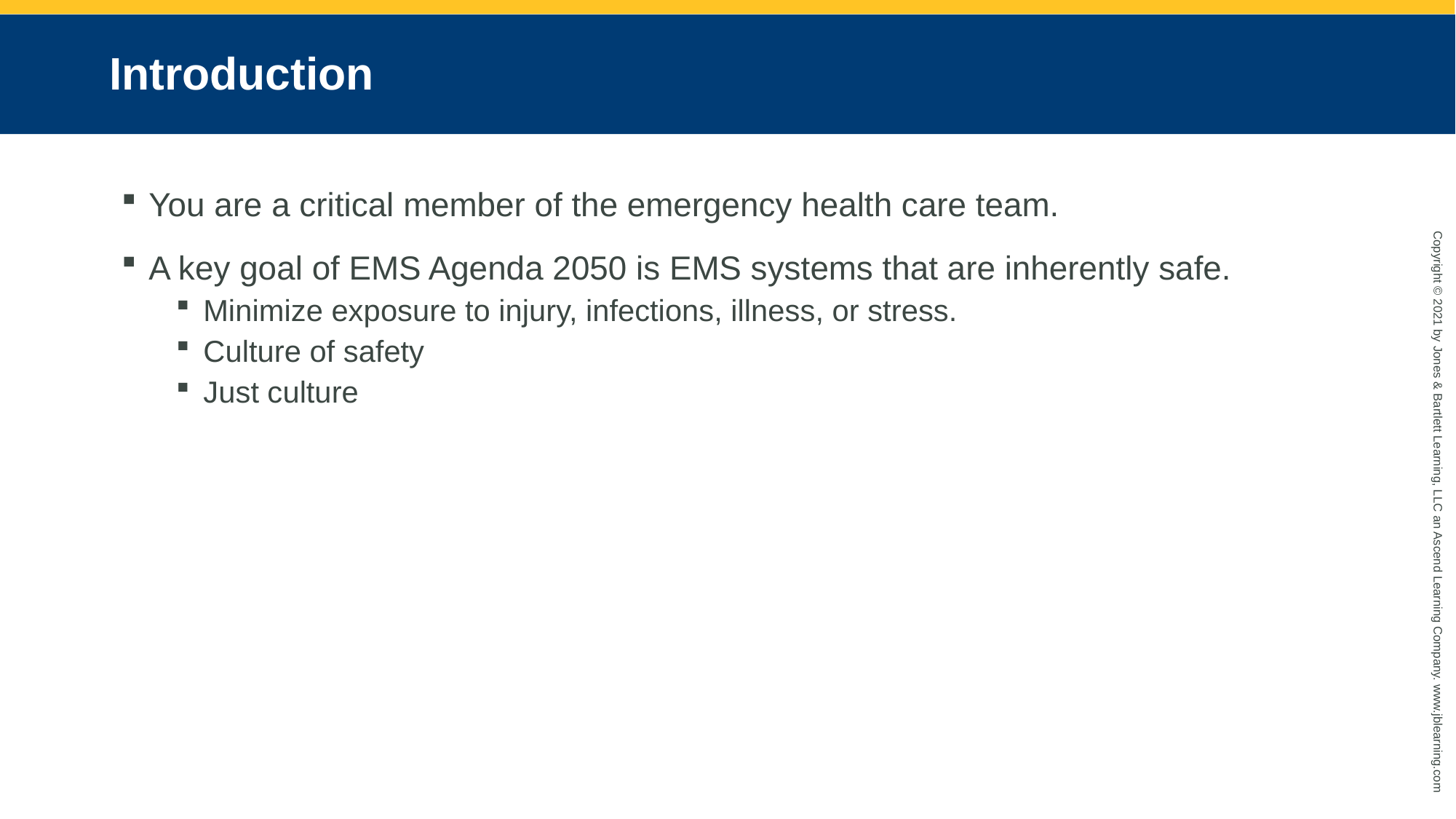

# Introduction
You are a critical member of the emergency health care team.
A key goal of EMS Agenda 2050 is EMS systems that are inherently safe.
Minimize exposure to injury, infections, illness, or stress.
Culture of safety
Just culture